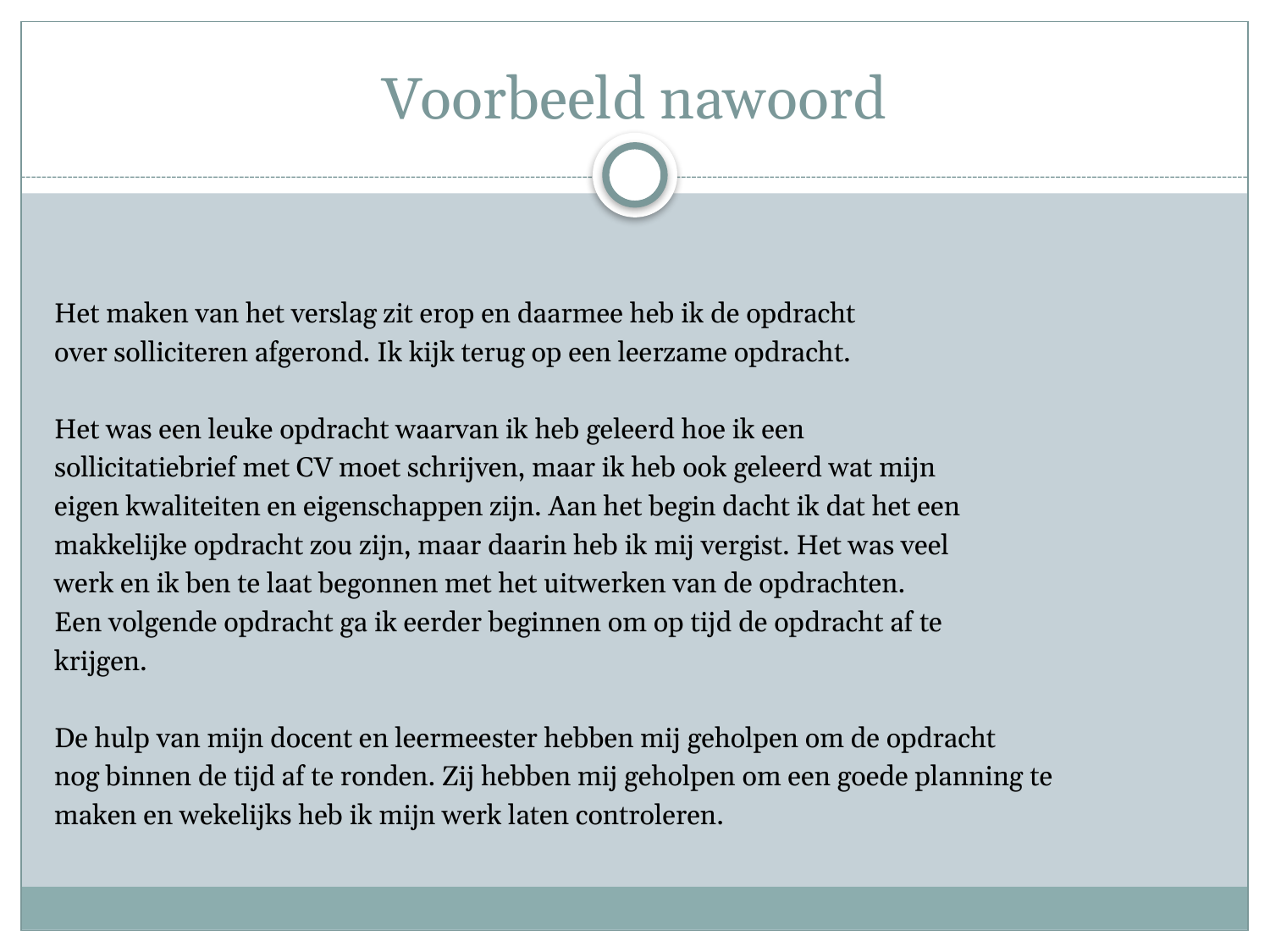

# Voorbeeld nawoord

Het maken van het verslag zit erop en daarmee heb ik de opdracht
over solliciteren afgerond. Ik kijk terug op een leerzame opdracht.

Het was een leuke opdracht waarvan ik heb geleerd hoe ik een
sollicitatiebrief met CV moet schrijven, maar ik heb ook geleerd wat mijn
eigen kwaliteiten en eigenschappen zijn. Aan het begin dacht ik dat het een
makkelijke opdracht zou zijn, maar daarin heb ik mij vergist. Het was veel
werk en ik ben te laat begonnen met het uitwerken van de opdrachten.
Een volgende opdracht ga ik eerder beginnen om op tijd de opdracht af te
krijgen.

De hulp van mijn docent en leermeester hebben mij geholpen om de opdracht
nog binnen de tijd af te ronden. Zij hebben mij geholpen om een goede planning te
maken en wekelijks heb ik mijn werk laten controleren.